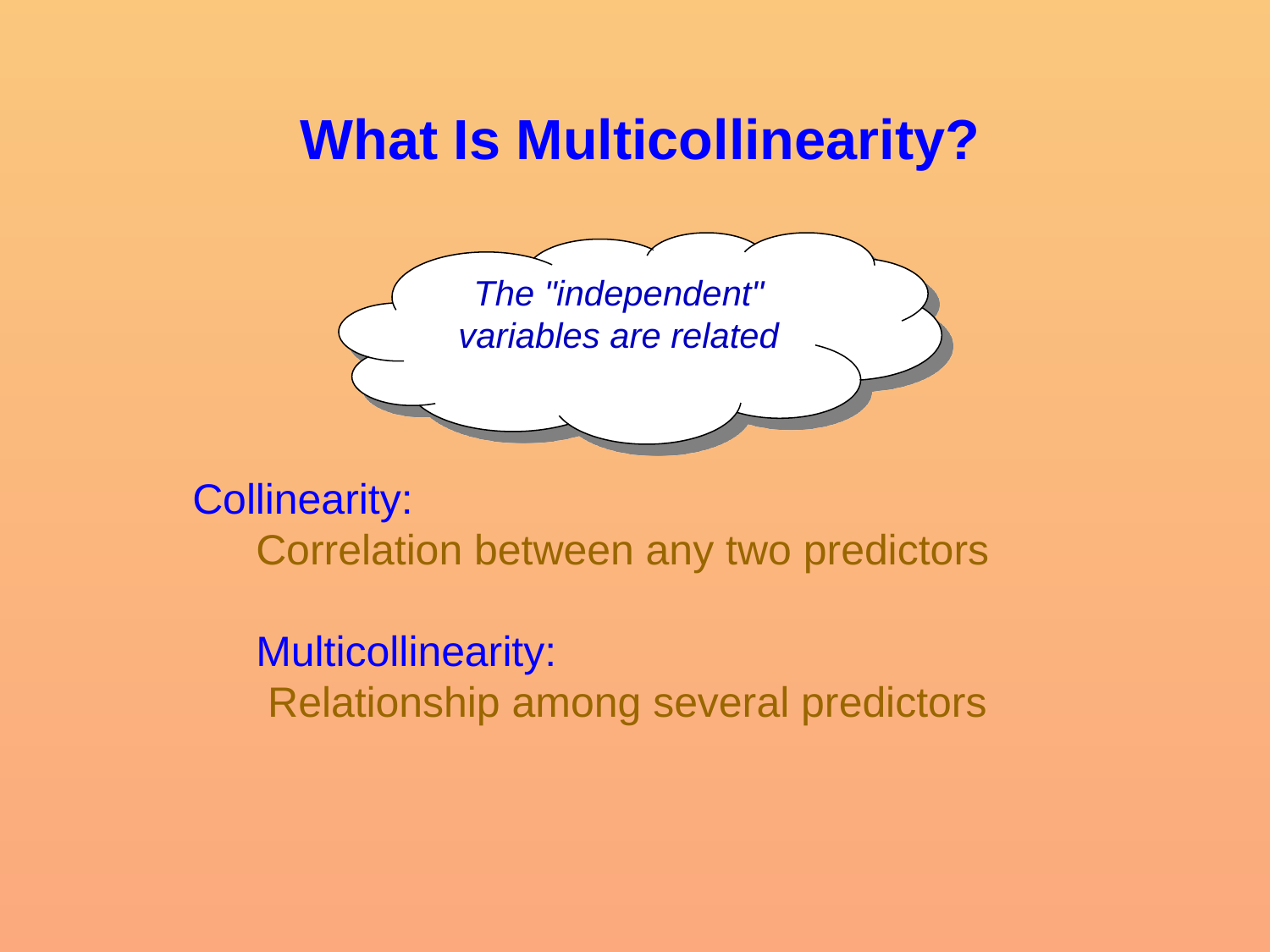

# What Is Multicollinearity?
The "independent" variables are related

Collinearity:
Correlation between any two predictors

Multicollinearity:
 Relationship among several predictors